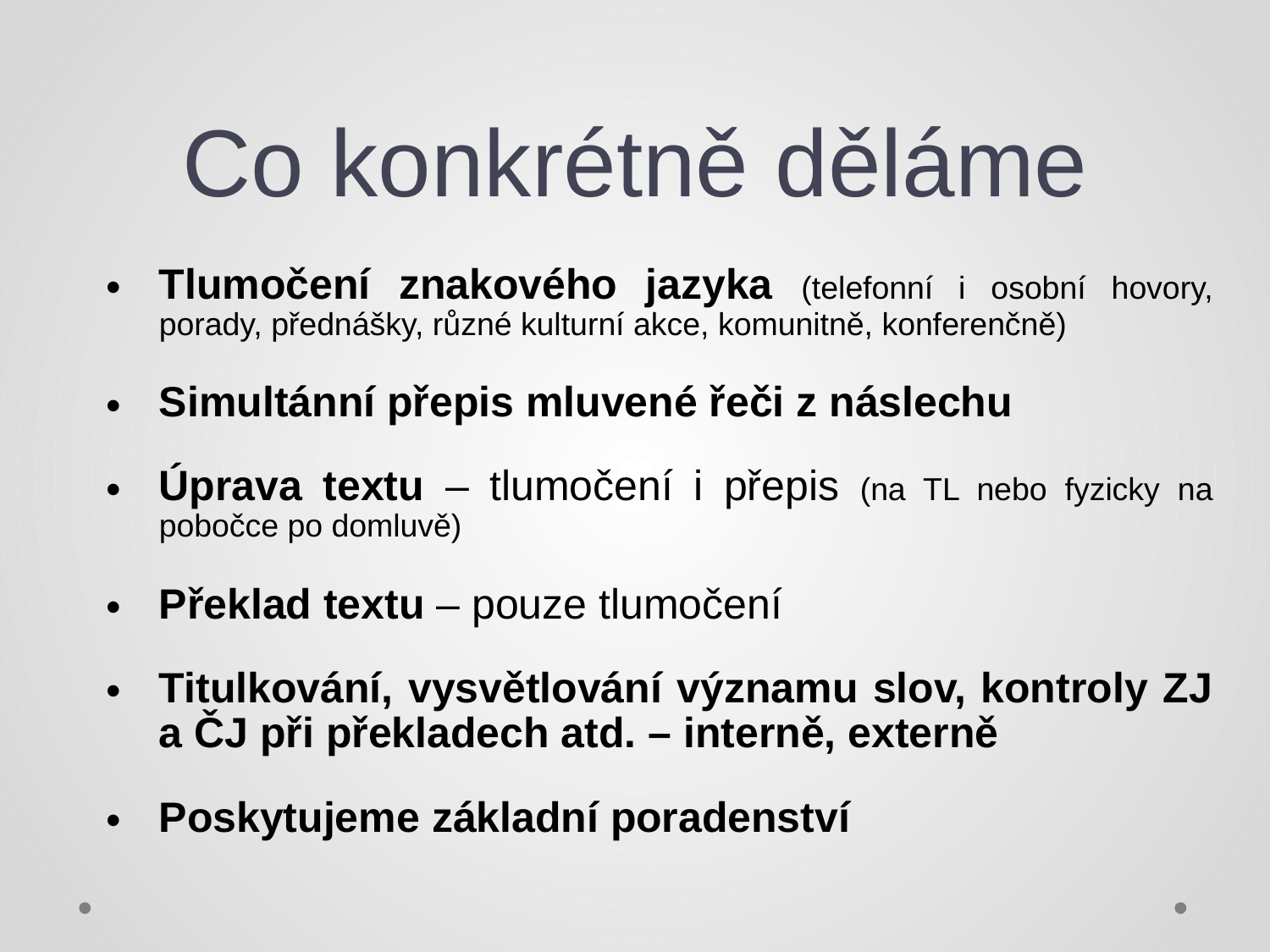

# Co konkrétně děláme
Tlumočení znakového jazyka (telefonní i osobní hovory, porady, přednášky, různé kulturní akce, komunitně, konferenčně)

Simultánní přepis mluvené řeči z náslechu

Úprava textu – tlumočení i přepis (na TL nebo fyzicky na pobočce po domluvě)

Překlad textu – pouze tlumočení

Titulkování, vysvětlování významu slov, kontroly ZJ a ČJ při překladech atd. – interně, externě

Poskytujeme základní poradenství